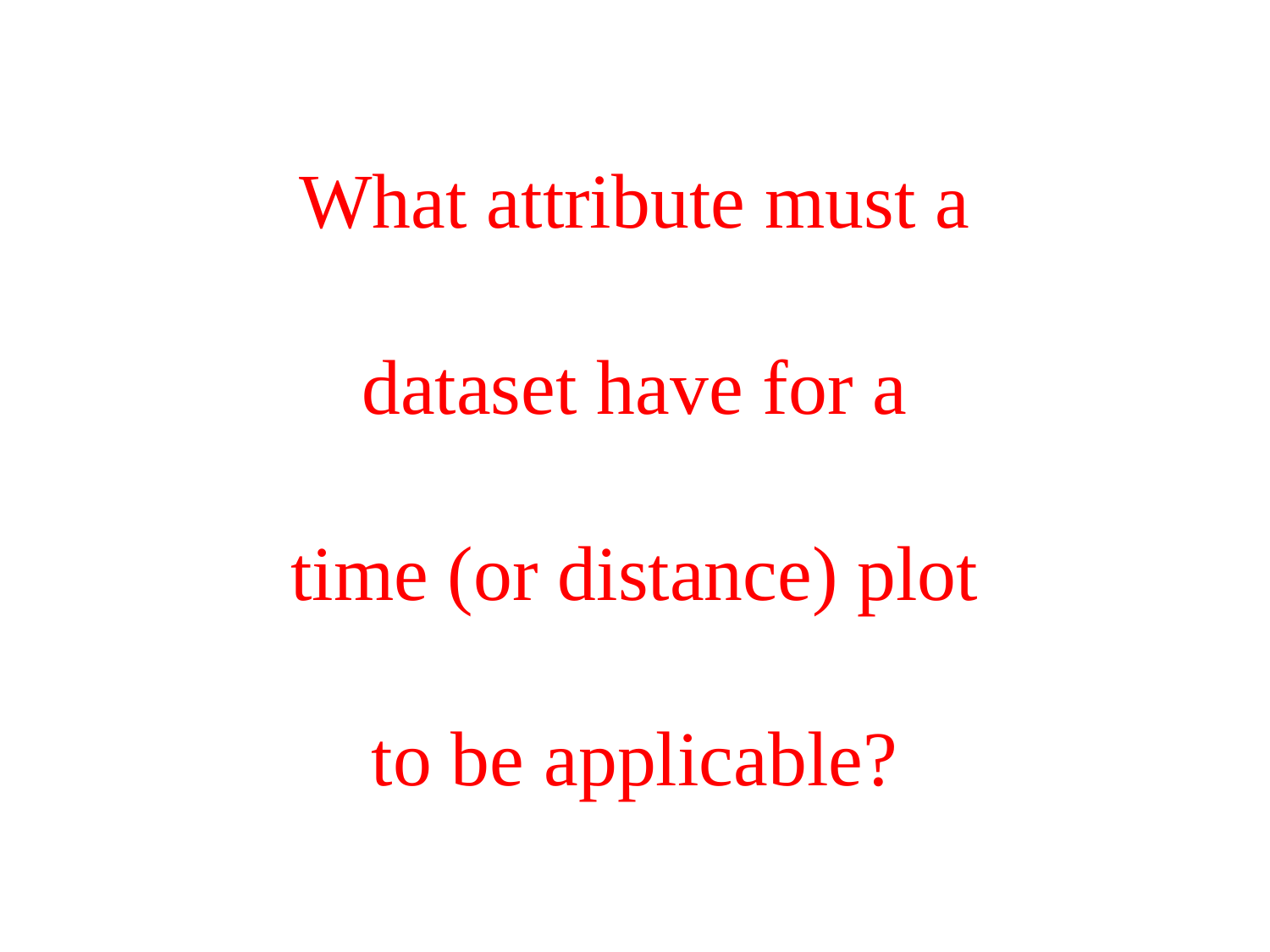

# What attribute must a dataset have for a time (or distance) plot to be applicable?